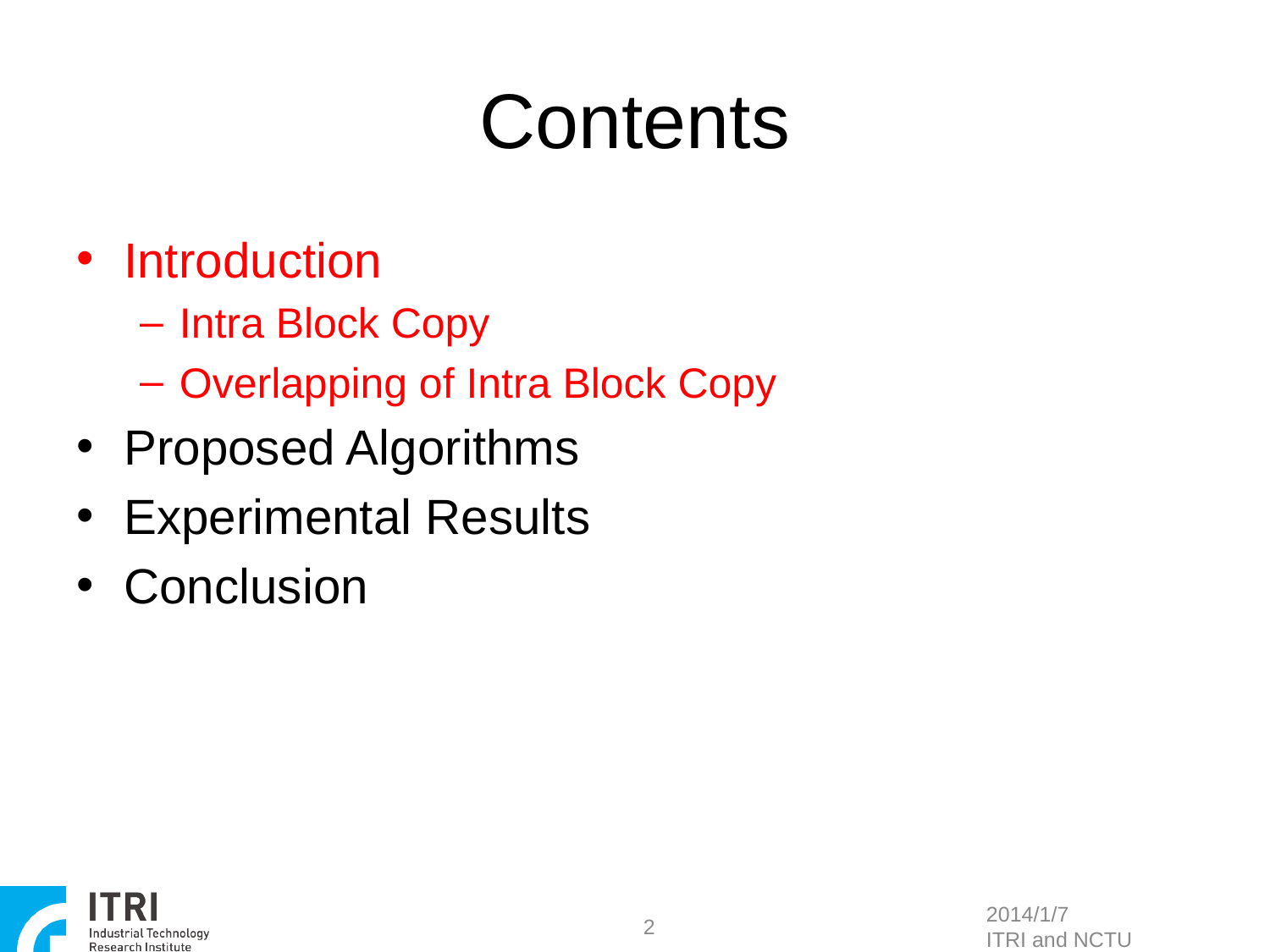

Contents
Introduction
Intra Block Copy
Overlapping of Intra Block Copy
Proposed Algorithms
Experimental Results
Conclusion
2
2014/1/7
ITRI and NCTU